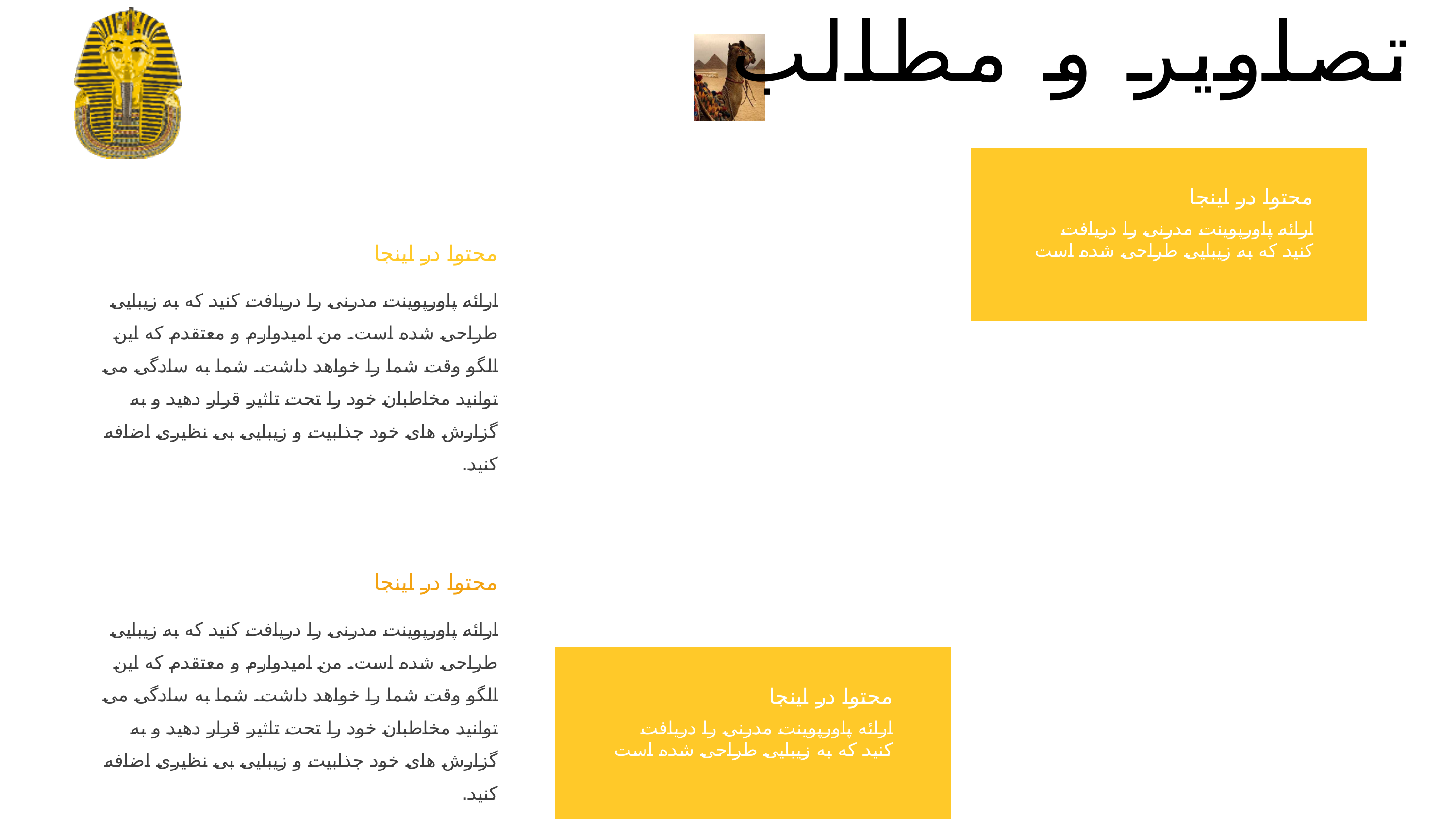

تصاویر و مطالب

محتوا در اینجا
ارائه پاورپوینت مدرنی را دریافت کنید که به زیبایی طراحی شده است
محتوا در اینجا
ارائه پاورپوینت مدرنی را دریافت کنید که به زیبایی طراحی شده است. من امیدوارم و معتقدم که این الگو وقت شما را خواهد داشت. شما به سادگی می توانید مخاطبان خود را تحت تاثیر قرار دهید و به گزارش های خود جذابیت و زیبایی بی نظیری اضافه کنید.
محتوا در اینجا
ارائه پاورپوینت مدرنی را دریافت کنید که به زیبایی طراحی شده است. من امیدوارم و معتقدم که این الگو وقت شما را خواهد داشت. شما به سادگی می توانید مخاطبان خود را تحت تاثیر قرار دهید و به گزارش های خود جذابیت و زیبایی بی نظیری اضافه کنید.

محتوا در اینجا
ارائه پاورپوینت مدرنی را دریافت کنید که به زیبایی طراحی شده است